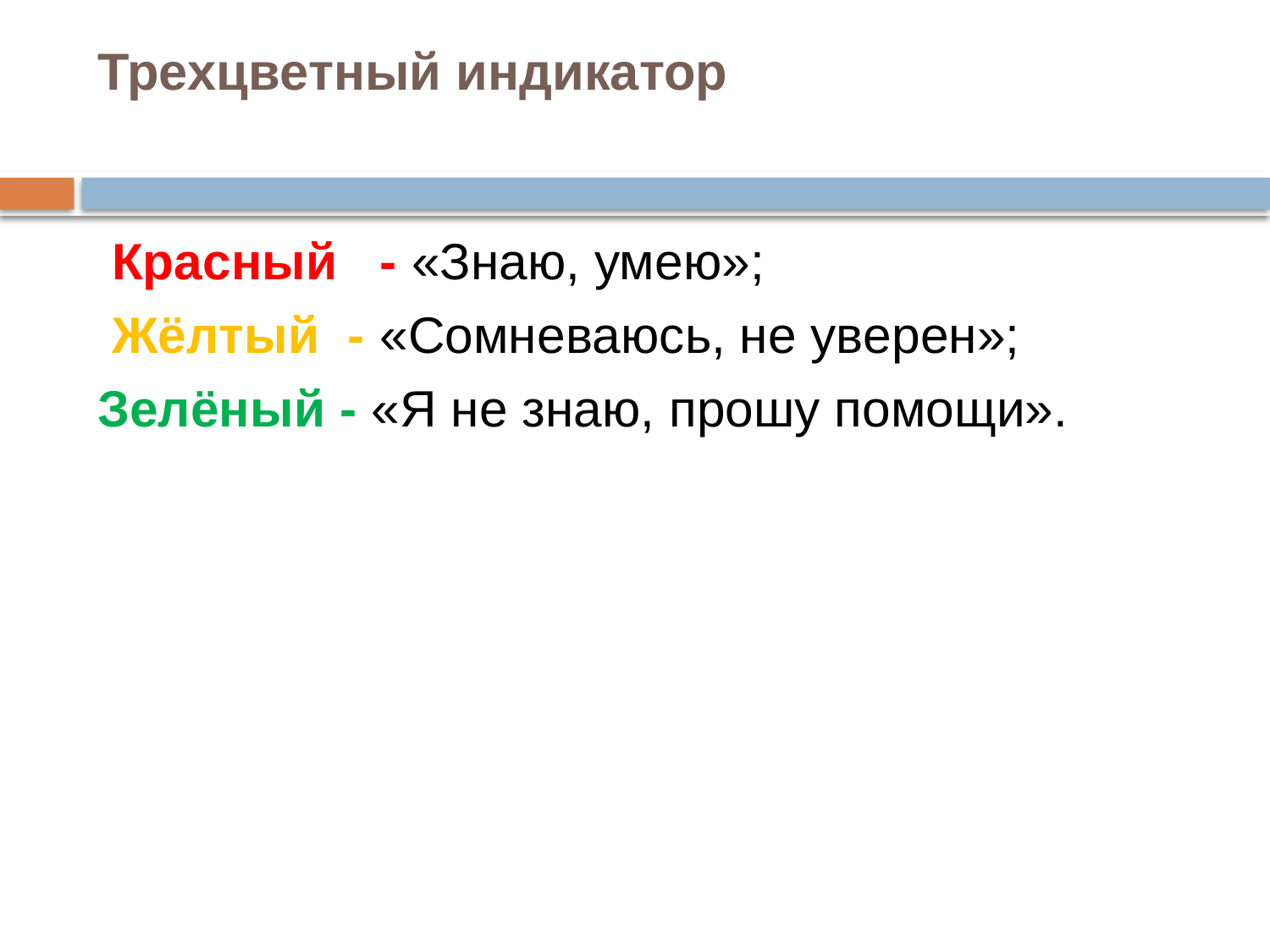

# Трехцветный индикатор
 Красный   - «Знаю, умею»;
 Жёлтый  - «Сомневаюсь, не уверен»;
Зелёный - «Я не знаю, прошу помощи».